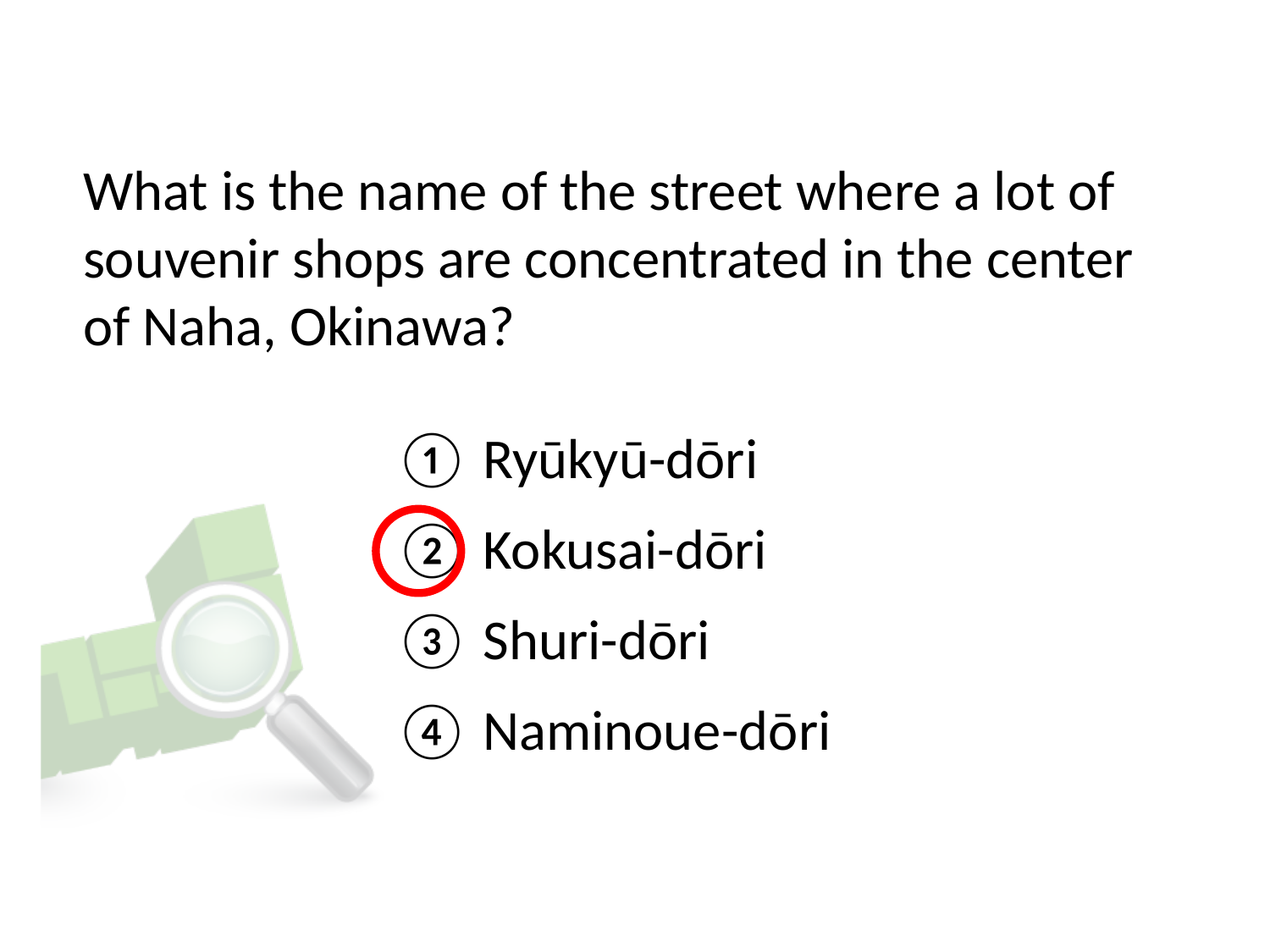

# What is the name of the street where a lot of souvenir shops are concentrated in the center of Naha, Okinawa?
① Ryūkyū-dōri
② Kokusai-dōri
③ Shuri-dōri
④ Naminoue-dōri